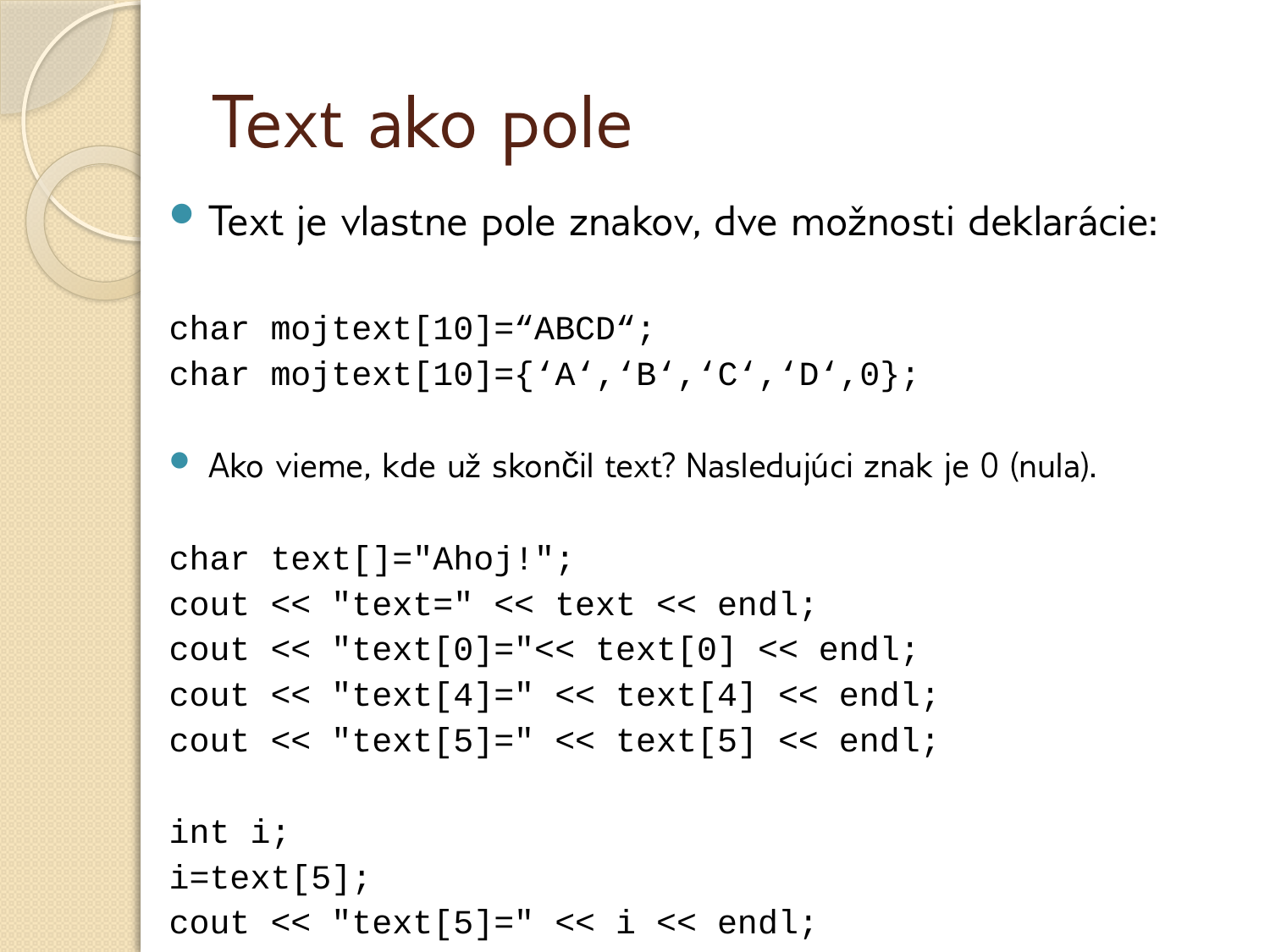

# Text ako pole
Text je vlastne pole znakov, dve možnosti deklarácie:

char mojtext[10]=“ABCD“;
char mojtext[10]={‘A‘,‘B‘,‘C‘,‘D‘,0};

Ako vieme, kde už skončil text? Nasledujúci znak je 0 (nula).

char text[]="Ahoj!";
cout << "text=" << text << endl;
cout << "text[0]="<< text[0] << endl;
cout << "text[4]=" << text[4] << endl;
cout << "text[5]=" << text[5] << endl;

int i;
i=text[5];
cout << "text[5]=" << i << endl;